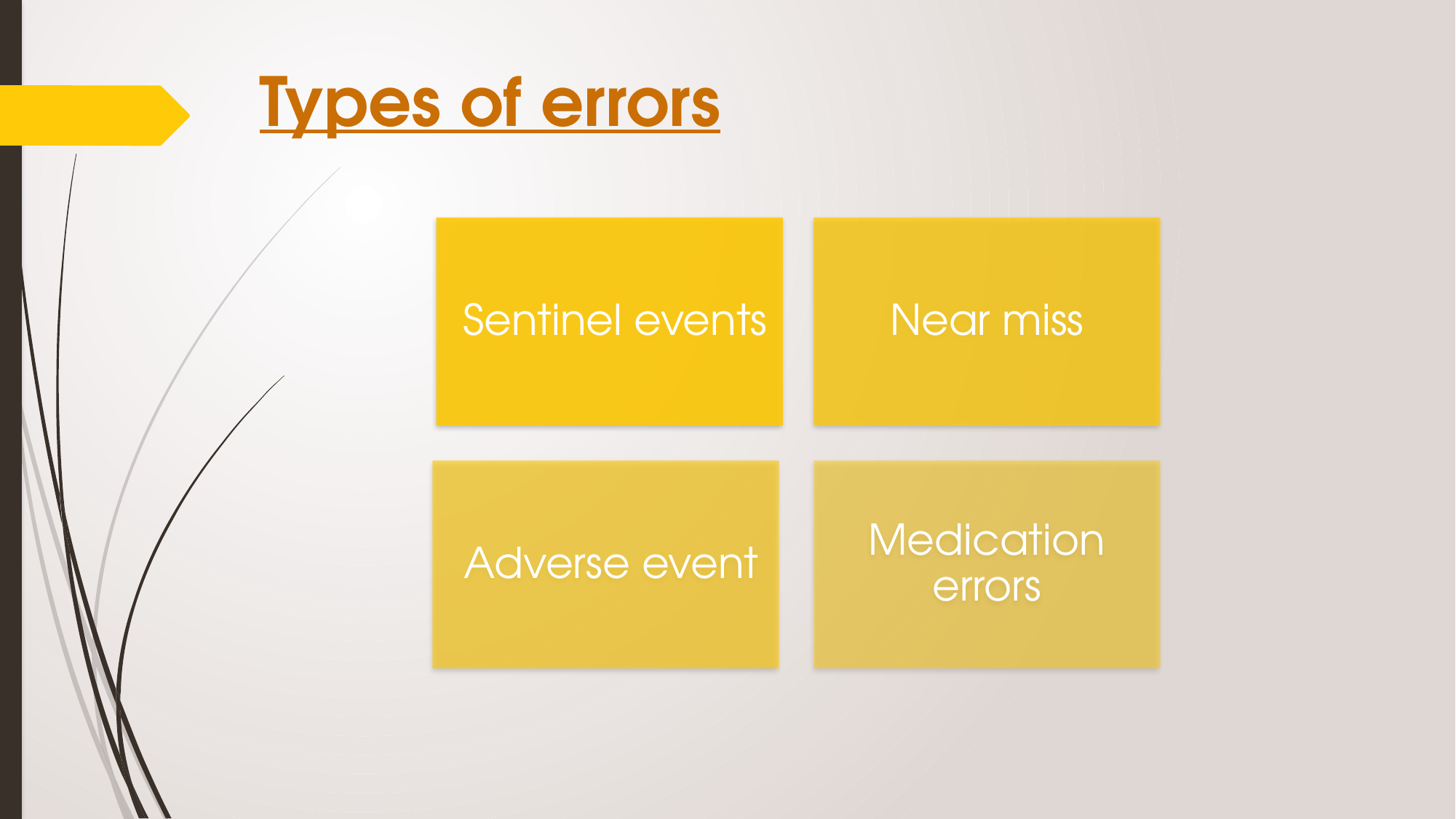

# Types of errors
Sentinel events
Near miss
Adverse event
Medication errors